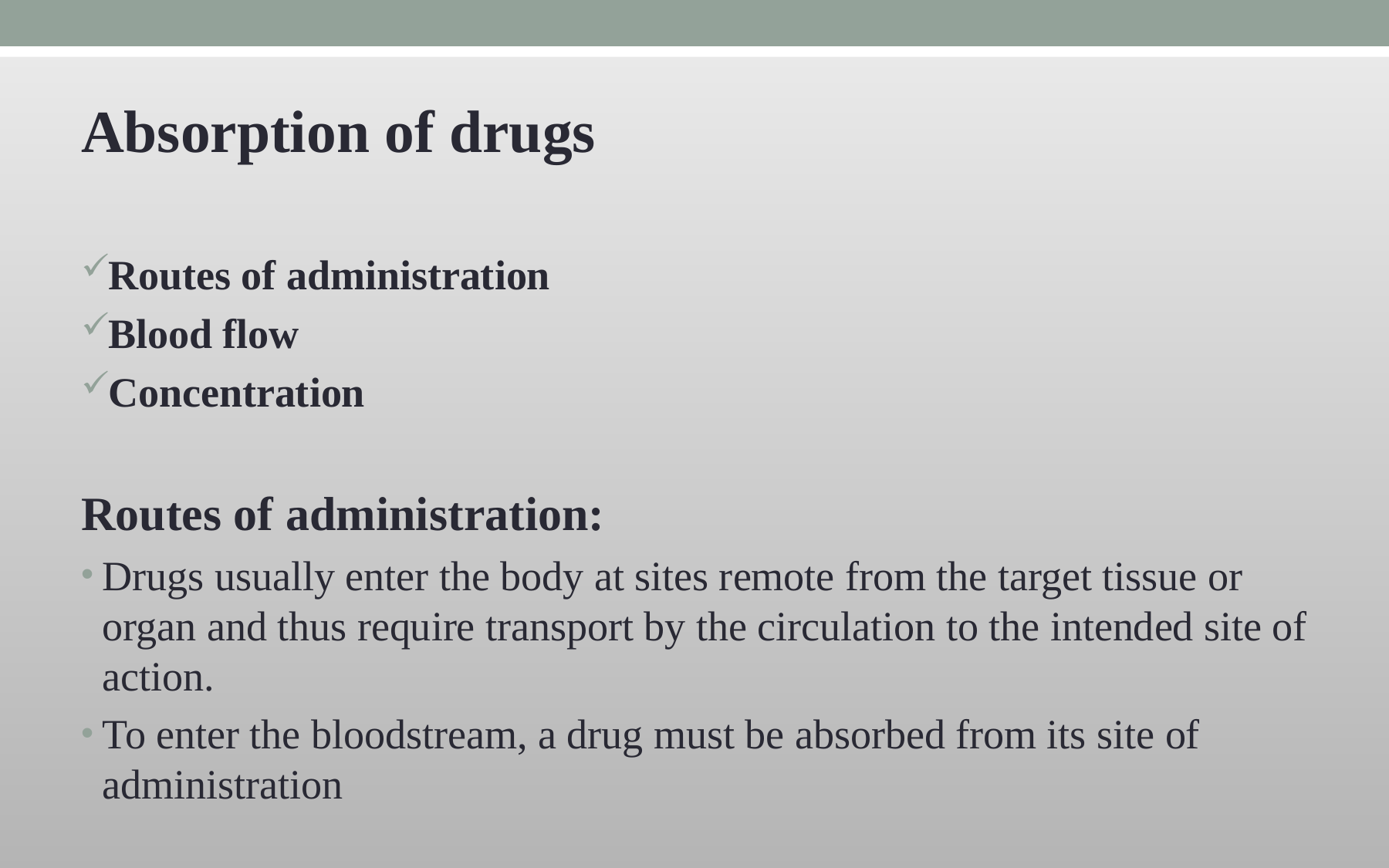

Absorption of drugs

Routes of administration
Blood flow
Concentration

Routes of administration:
Drugs usually enter the body at sites remote from the target tissue or organ and thus require transport by the circulation to the intended site of action.
To enter the bloodstream, a drug must be absorbed from its site of administration